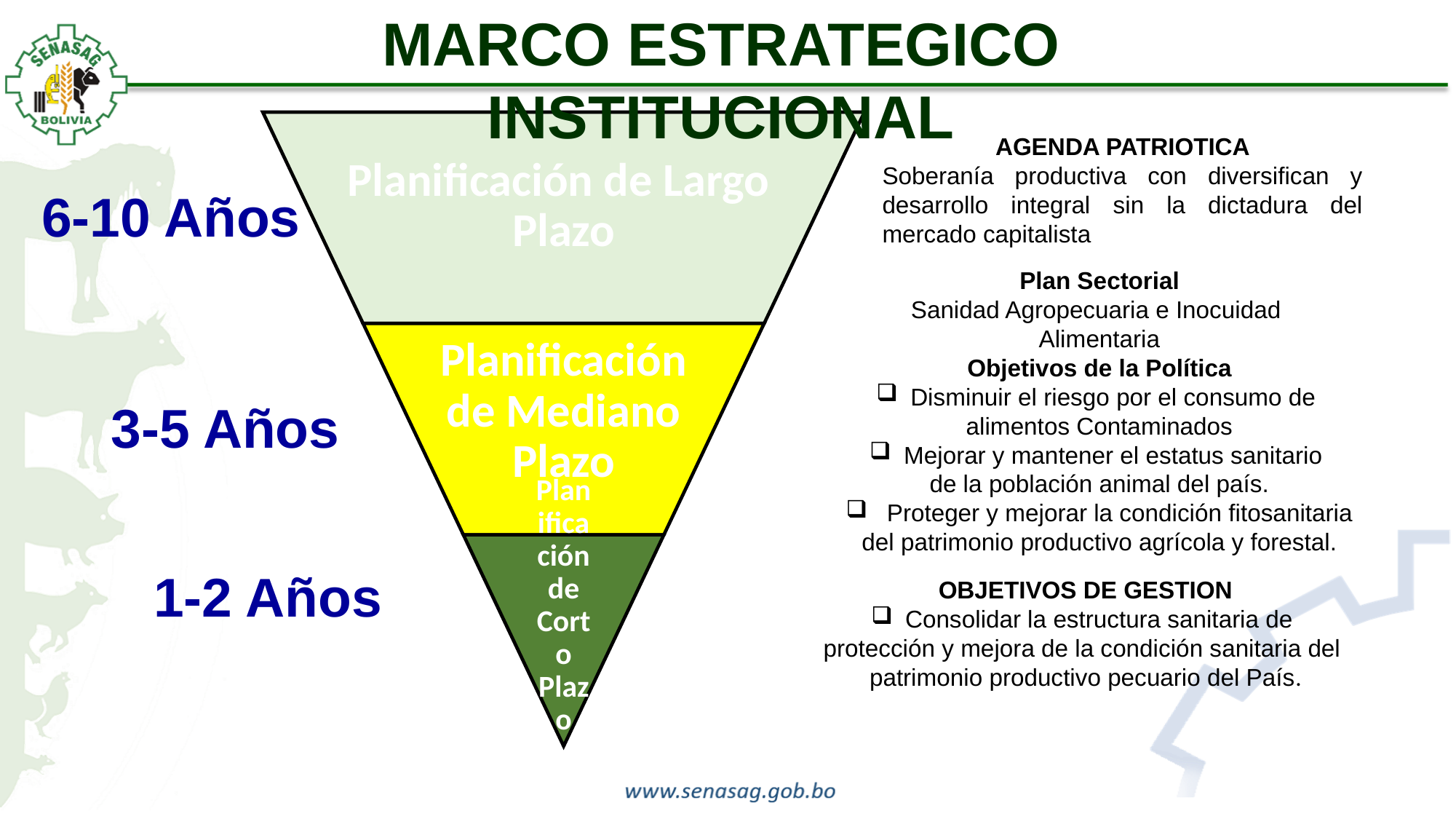

MARCO ESTRATEGICO INSTITUCIONAL
Planificación de Largo  Plazo
Planificación de Mediano Plazo
Planificación de Corto Plazo
AGENDA PATRIOTICA
Soberanía productiva con diversifican y desarrollo integral sin la dictadura del mercado capitalista
6-10 Años
Plan Sectorial
Sanidad Agropecuaria e Inocuidad
Alimentaria
Objetivos de la Política
Disminuir el riesgo por el consumo de
alimentos Contaminados
Mejorar y mantener el estatus sanitario
de la población animal del país.
 Proteger y mejorar la condición fitosanitaria
 del patrimonio productivo agrícola y forestal.

 3-5 Años
1-2 Años
OBJETIVOS DE GESTION
Consolidar la estructura sanitaria de
protección y mejora de la condición sanitaria del
patrimonio productivo pecuario del País.